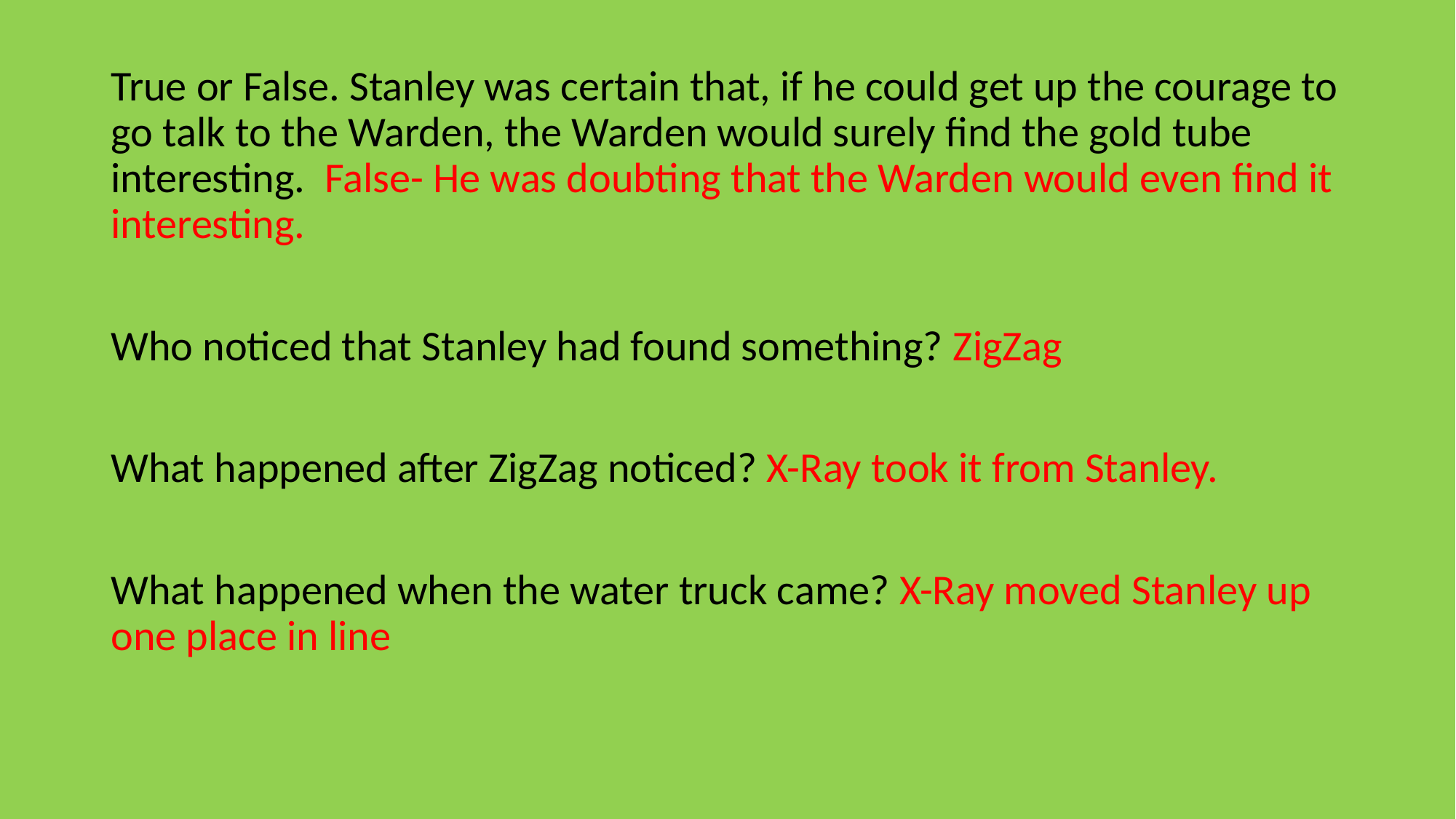

True or False. Stanley was certain that, if he could get up the courage to go talk to the Warden, the Warden would surely find the gold tube interesting.  False- He was doubting that the Warden would even find it interesting.

Who noticed that Stanley had found something? ZigZag

What happened after ZigZag noticed? X-Ray took it from Stanley.

What happened when the water truck came? X-Ray moved Stanley up one place in line